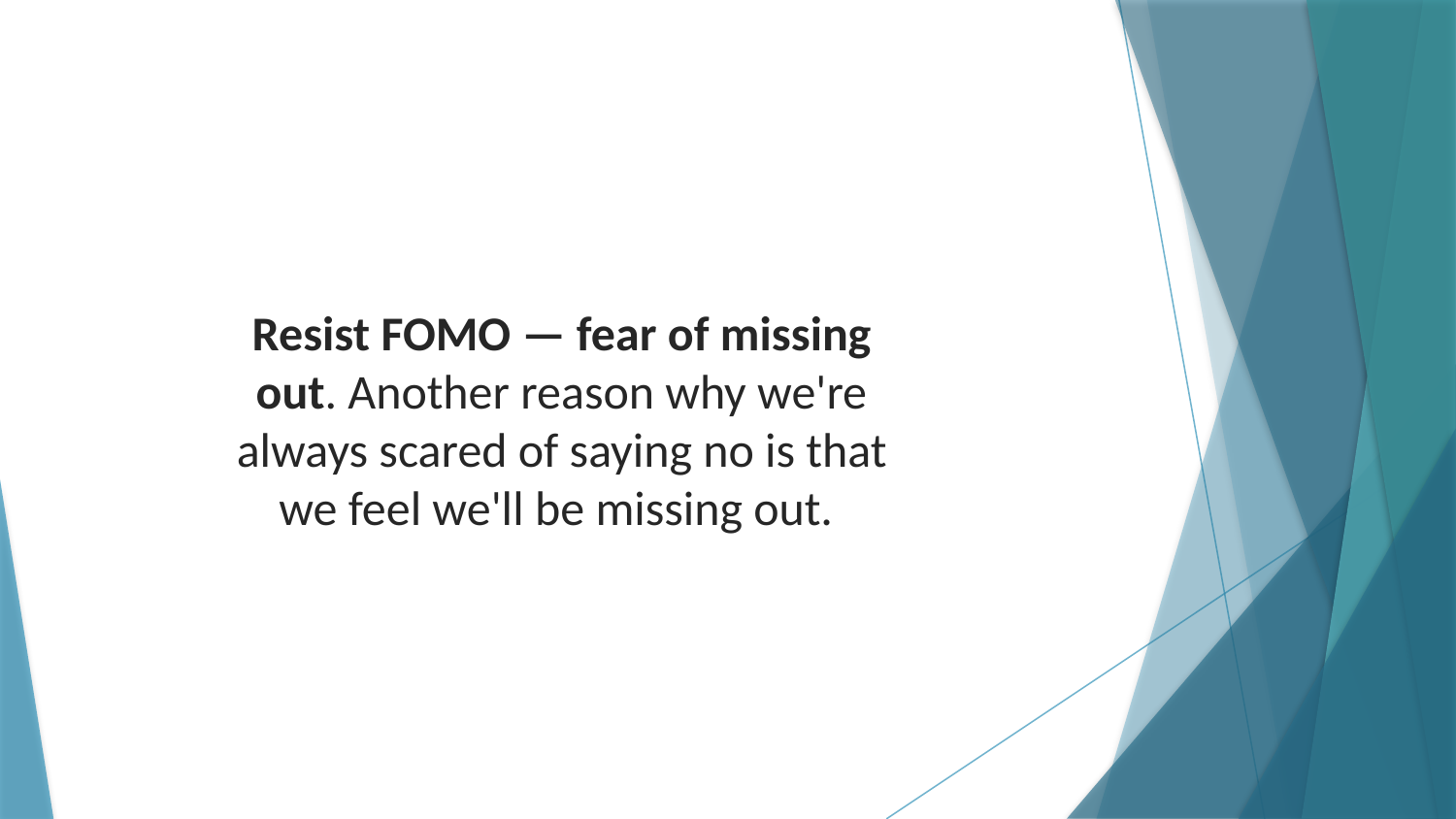

Resist FOMO — fear of missing out. Another reason why we're always scared of saying no is that we feel we'll be missing out.